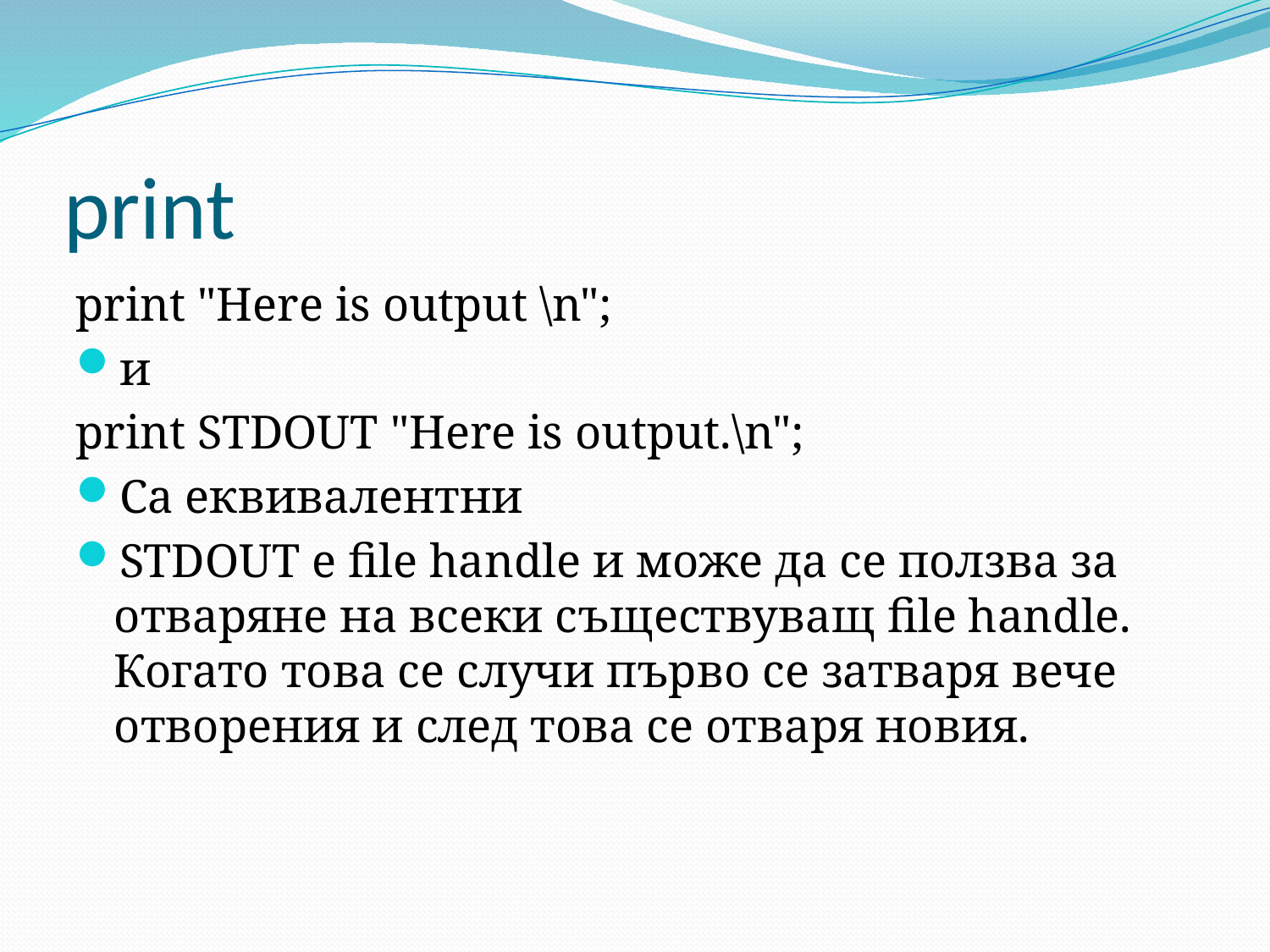

# print
print "Here is output \n";
и
print STDOUT "Here is output.\n";
Са еквивалентни
STDOUT е file handle и може да се ползва за отваряне на всеки съществуващ file handle.  Когато това се случи първо се затваря вече отворения и след това се отваря новия.